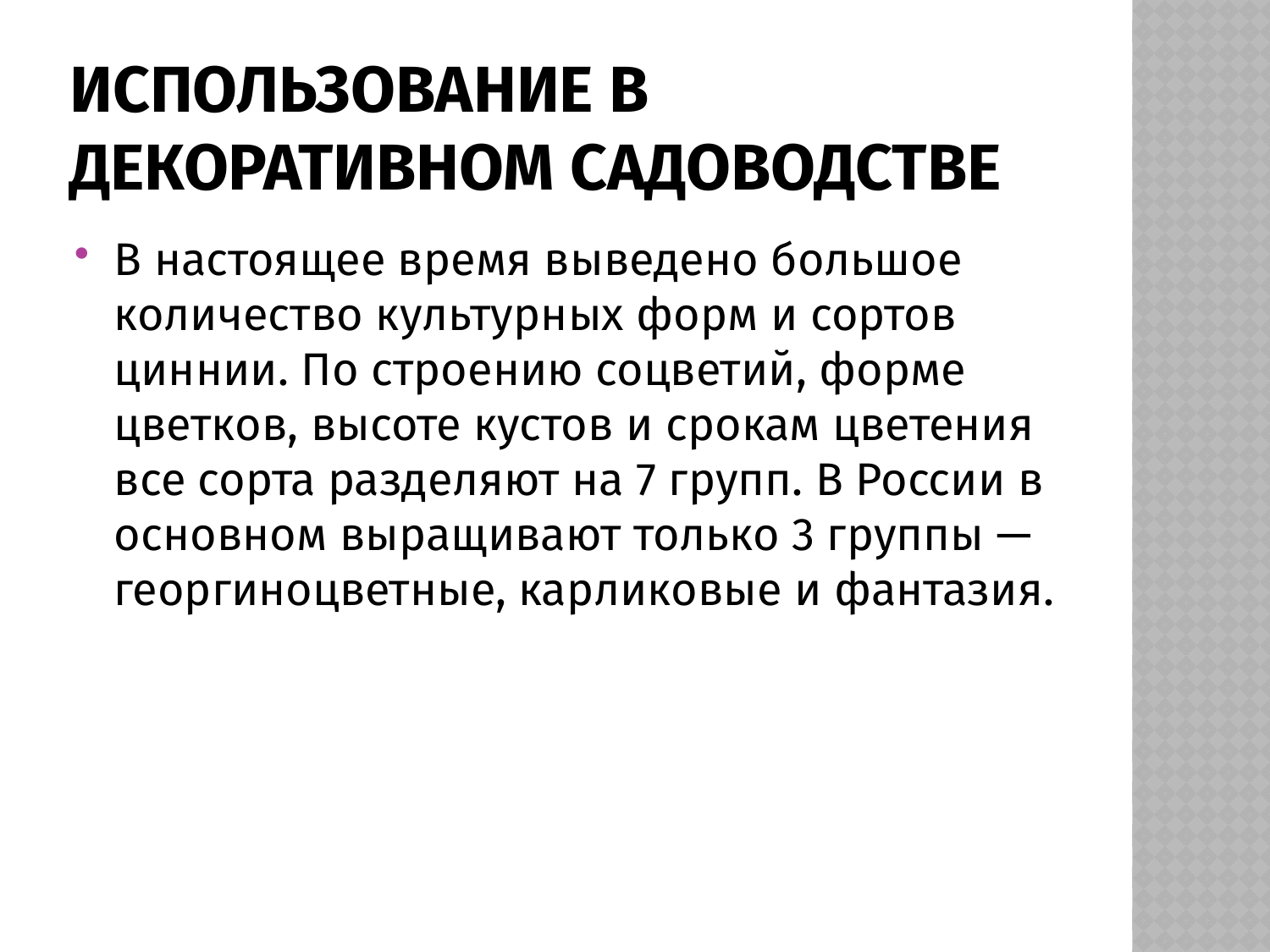

# Использование в декоративном садоводстве
В настоящее время выведено большое количество культурных форм и сортов циннии. По строению соцветий, форме цветков, высоте кустов и срокам цветения все сорта разделяют на 7 групп. В России в основном выращивают только 3 группы — георгиноцветные, карликовые и фантазия.